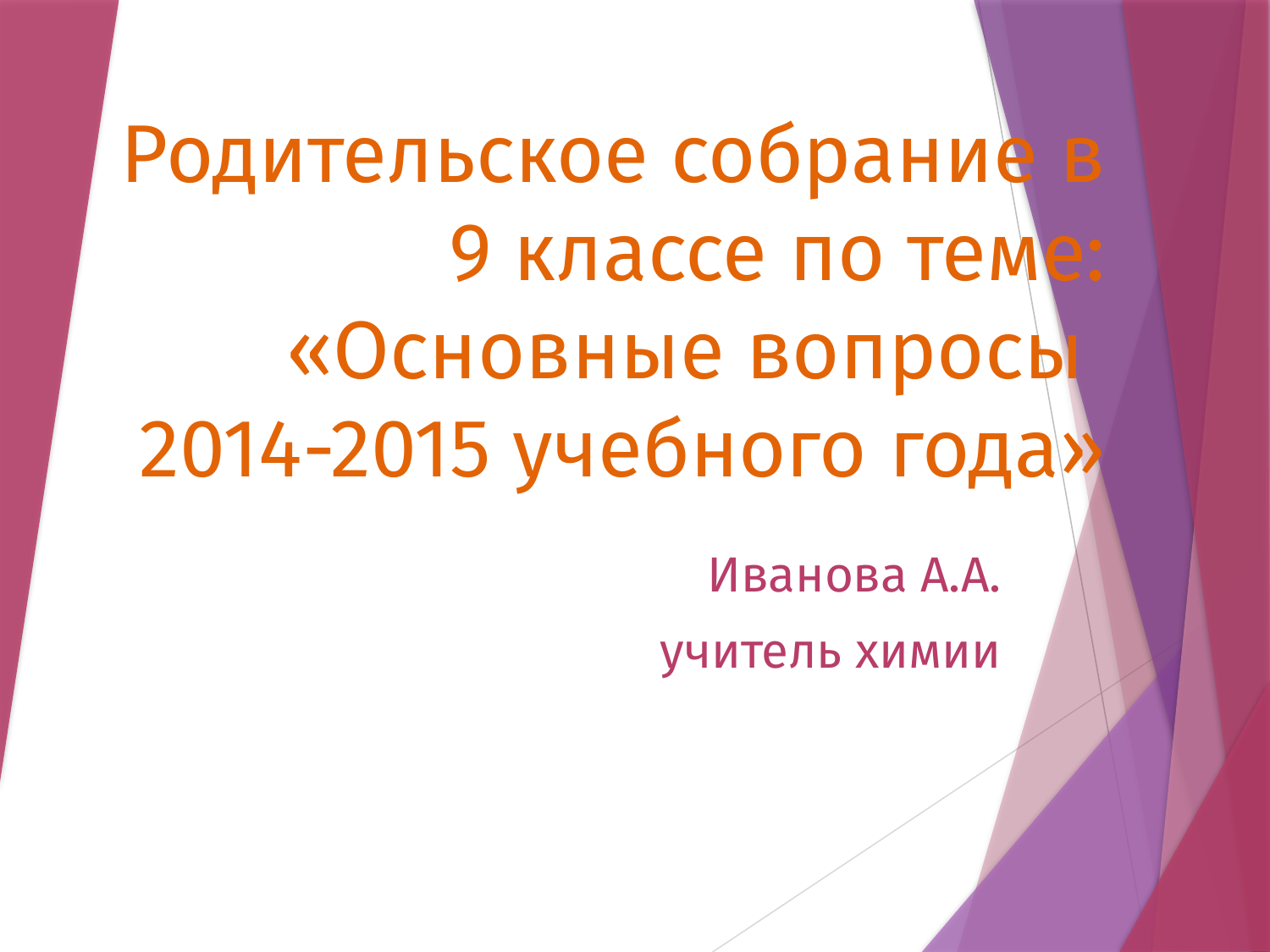

# Родительское собрание в 9 классе по теме: «Основные вопросы 2014-2015 учебного года»
Иванова А.А.
учитель химии